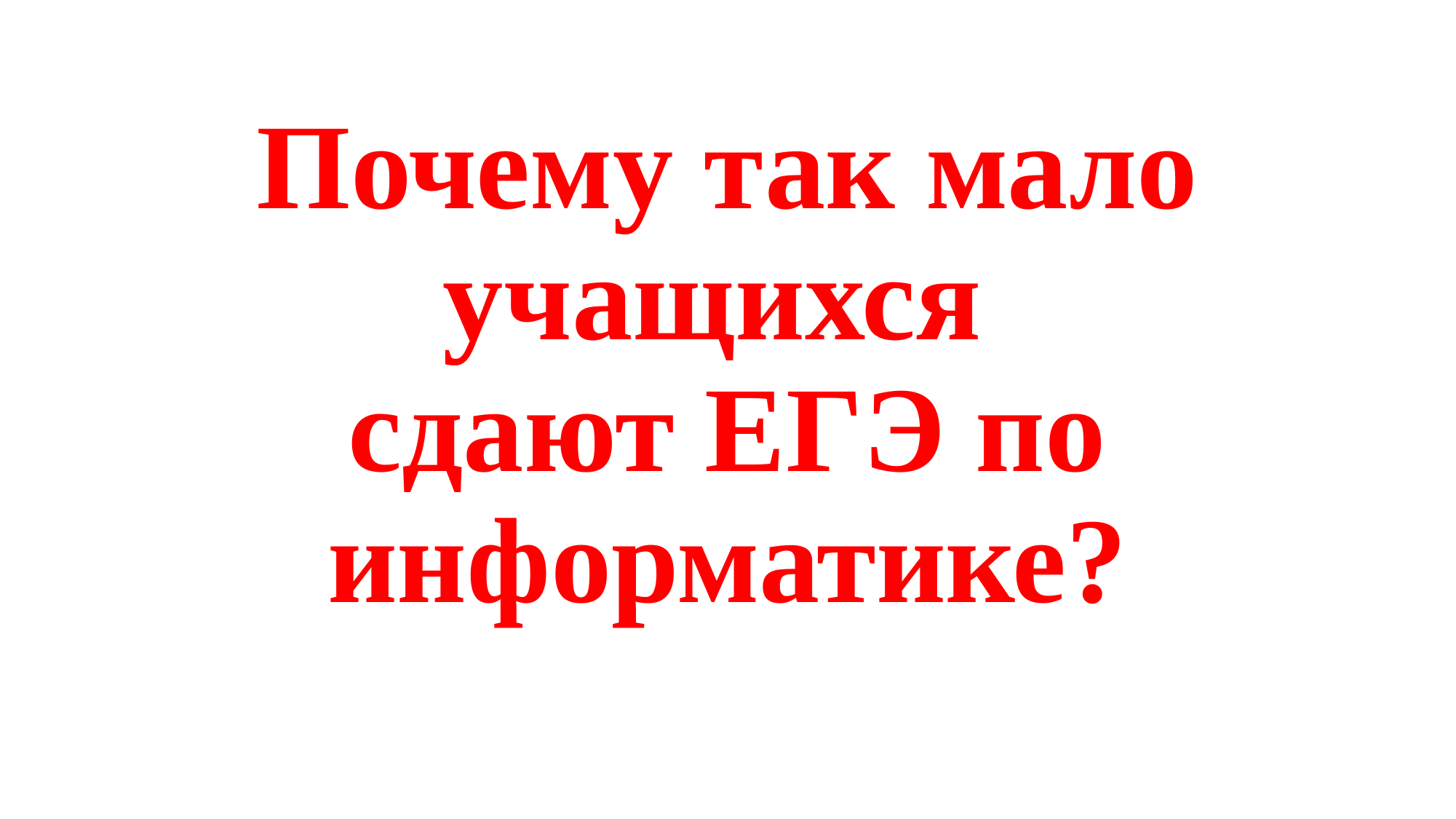

# Почему так мало учащихся сдают ЕГЭ по информатике?